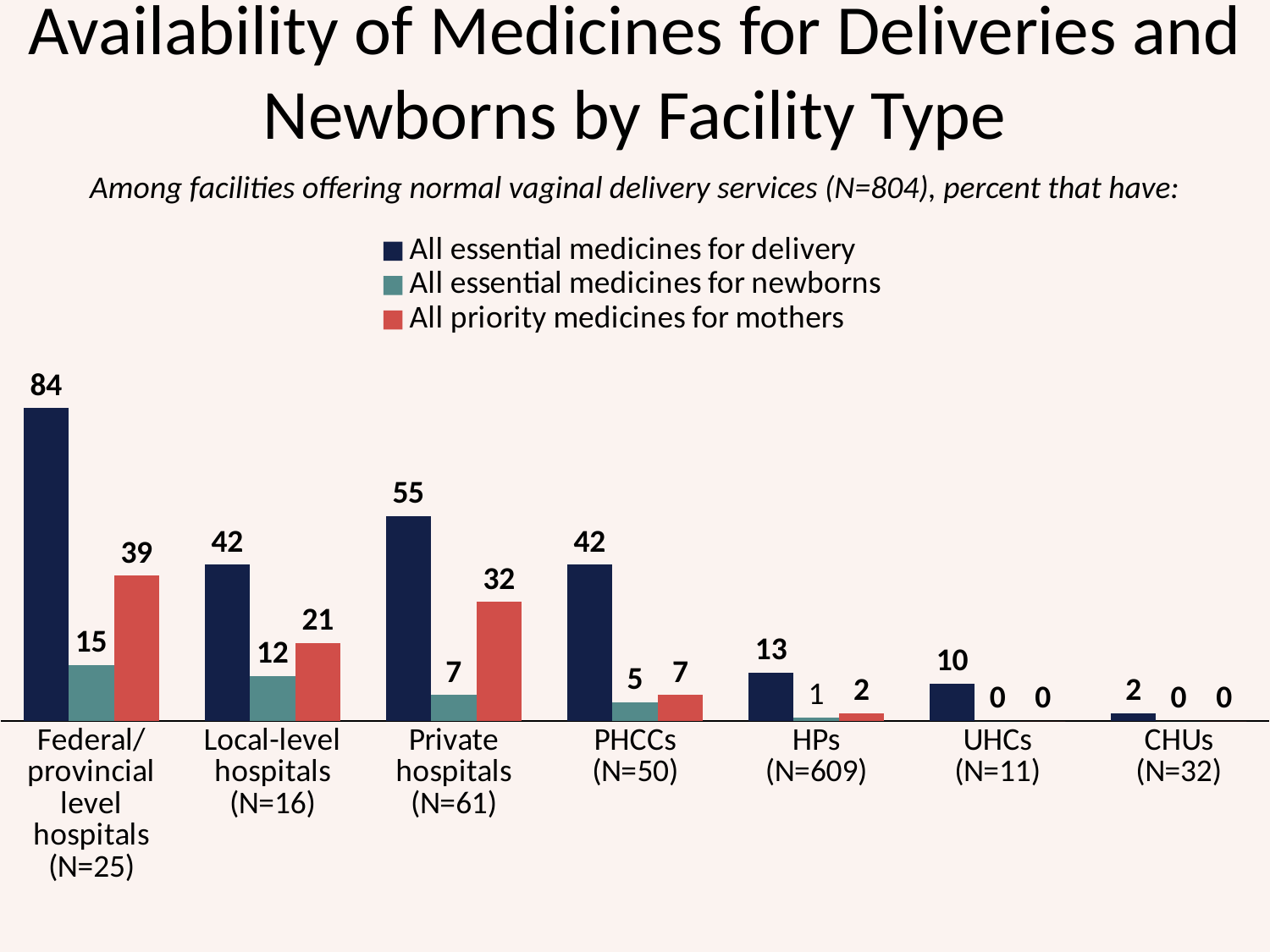

# Availability of Medicines for Deliveries and Newborns by Facility Type
Among facilities offering normal vaginal delivery services (N=804), percent that have:

### Chart

| Category | All essential medicines for delivery | All essential medicines for newborns | All priority medicines for mothers |
|---|---|---|---|
| Federal/ provincial level hospitals (N=25) | 84.0 | 15.0 | 39.0 |
| Local-level hospitals (N=16) | 42.0 | 12.0 | 21.0 |
| Private hospitals (N=61) | 55.0 | 7.0 | 32.0 |
| PHCCs
(N=50) | 42.0 | 5.0 | 7.0 |
| HPs
(N=609) | 13.0 | 1.0 | 2.0 |
| UHCs
(N=11) | 10.0 | 0.0 | 0.0 |
| CHUs
(N=32) | 2.0 | 0.0 | 0.0 |